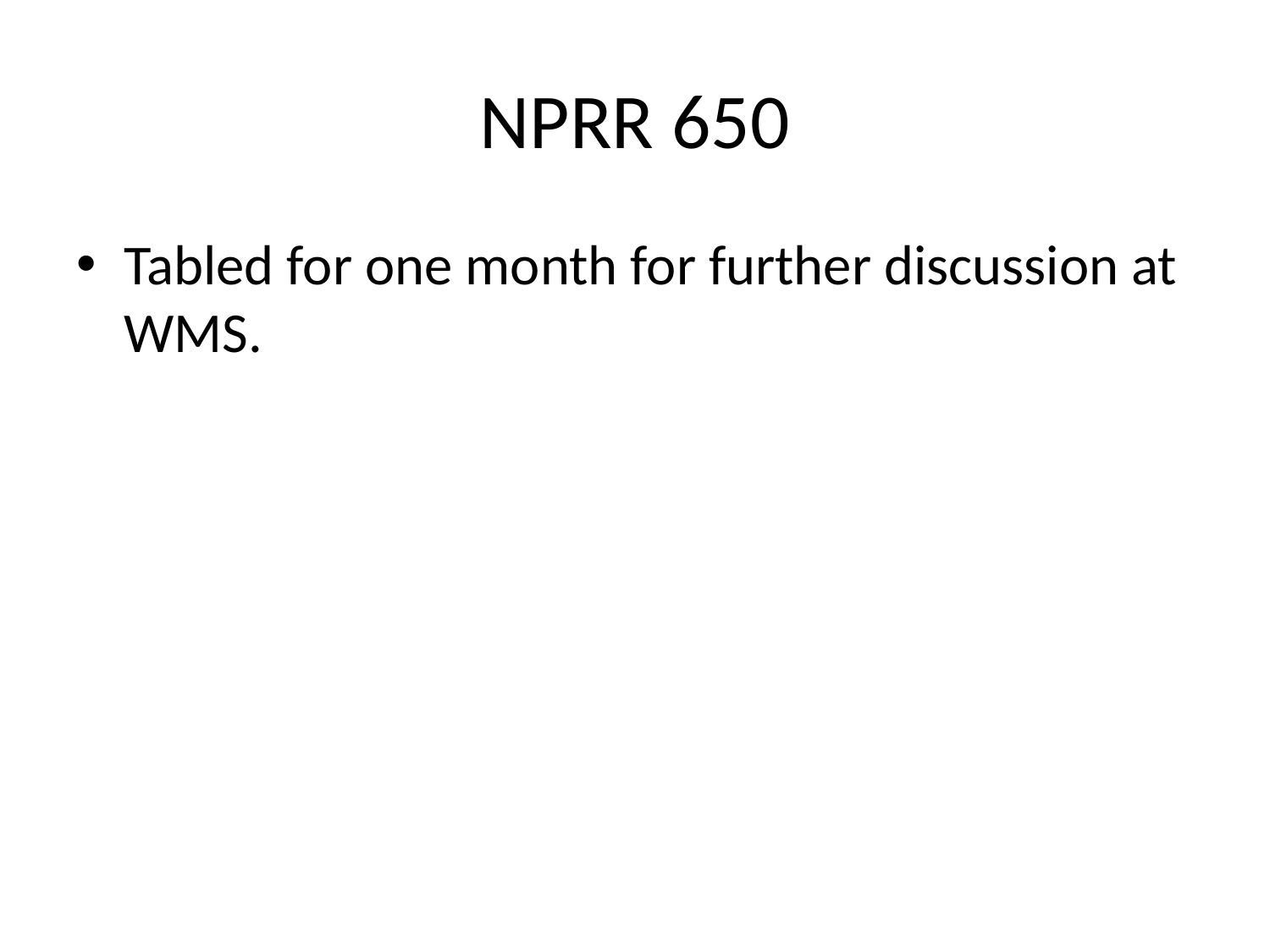

# NPRR 650
Tabled for one month for further discussion at WMS.